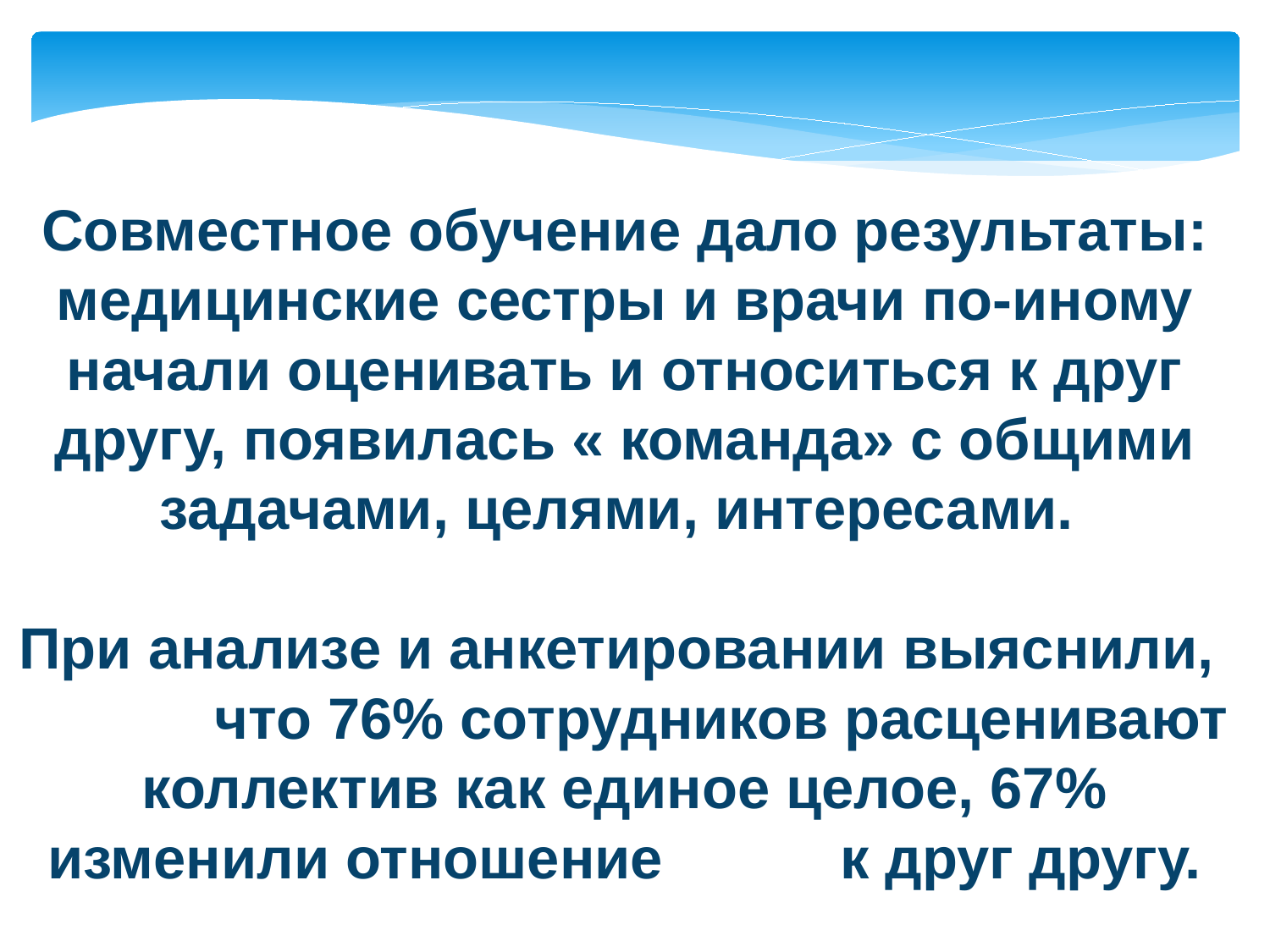

Совместное обучение дало результаты:
медицинские сестры и врачи по-иному начали оценивать и относиться к друг другу, появилась « команда» с общими задачами, целями, интересами.
При анализе и анкетировании выяснили,              что 76% сотрудников расценивают коллектив как единое целое, 67% изменили отношение           к друг другу.